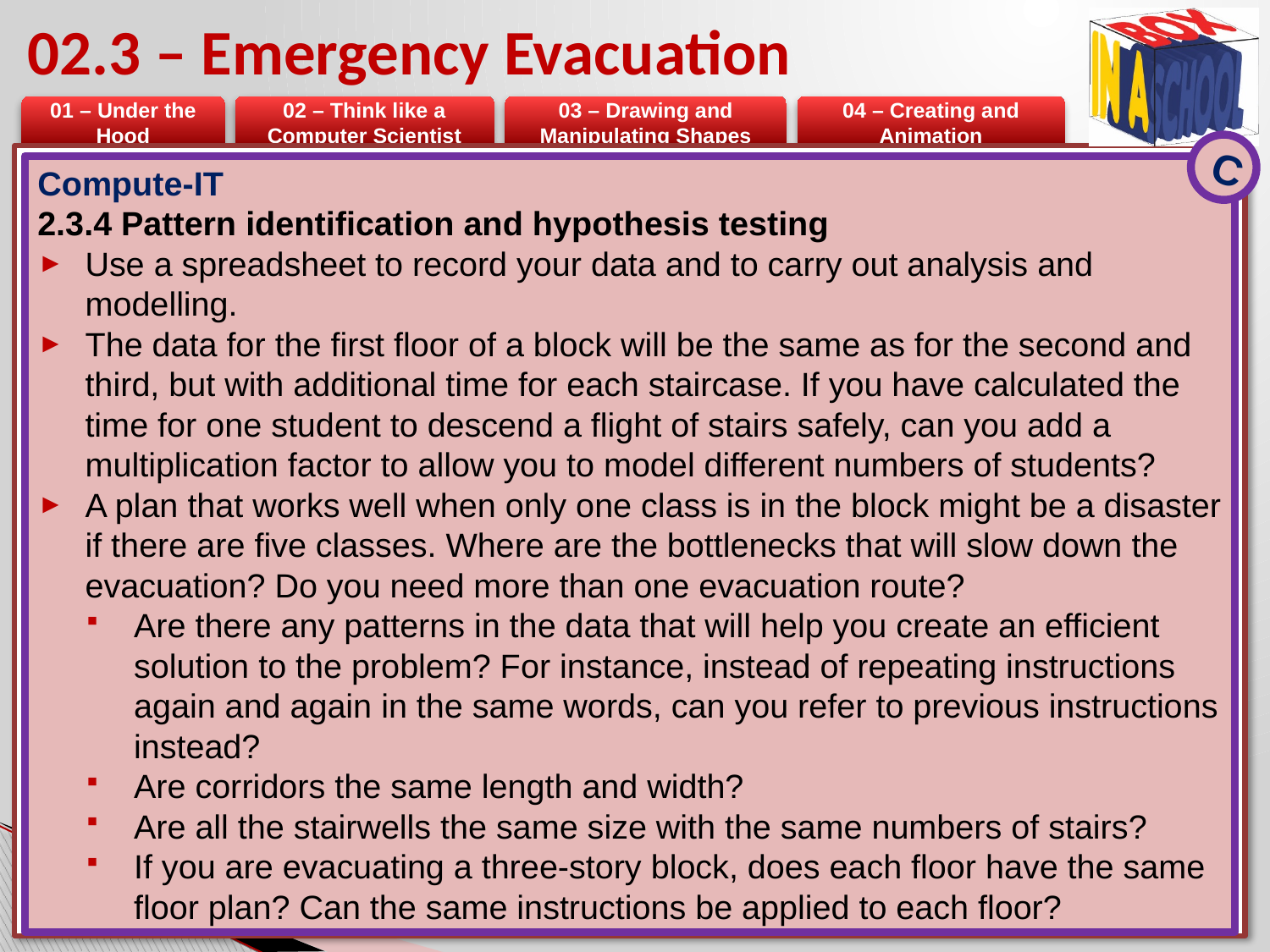

# 02.3 – Emergency Evacuation
C
Compute-IT
2.3.4 Pattern identification and hypothesis testing
Use a spreadsheet to record your data and to carry out analysis and modelling.
The data for the first floor of a block will be the same as for the second and third, but with additional time for each staircase. If you have calculated the time for one student to descend a flight of stairs safely, can you add a multiplication factor to allow you to model different numbers of students?
A plan that works well when only one class is in the block might be a disaster if there are five classes. Where are the bottlenecks that will slow down the evacuation? Do you need more than one evacuation route?
Are there any patterns in the data that will help you create an efficient solution to the problem? For instance, instead of repeating instructions again and again in the same words, can you refer to previous instructions instead?
Are corridors the same length and width?
Are all the stairwells the same size with the same numbers of stairs?
If you are evacuating a three-story block, does each floor have the same floor plan? Can the same instructions be applied to each floor?